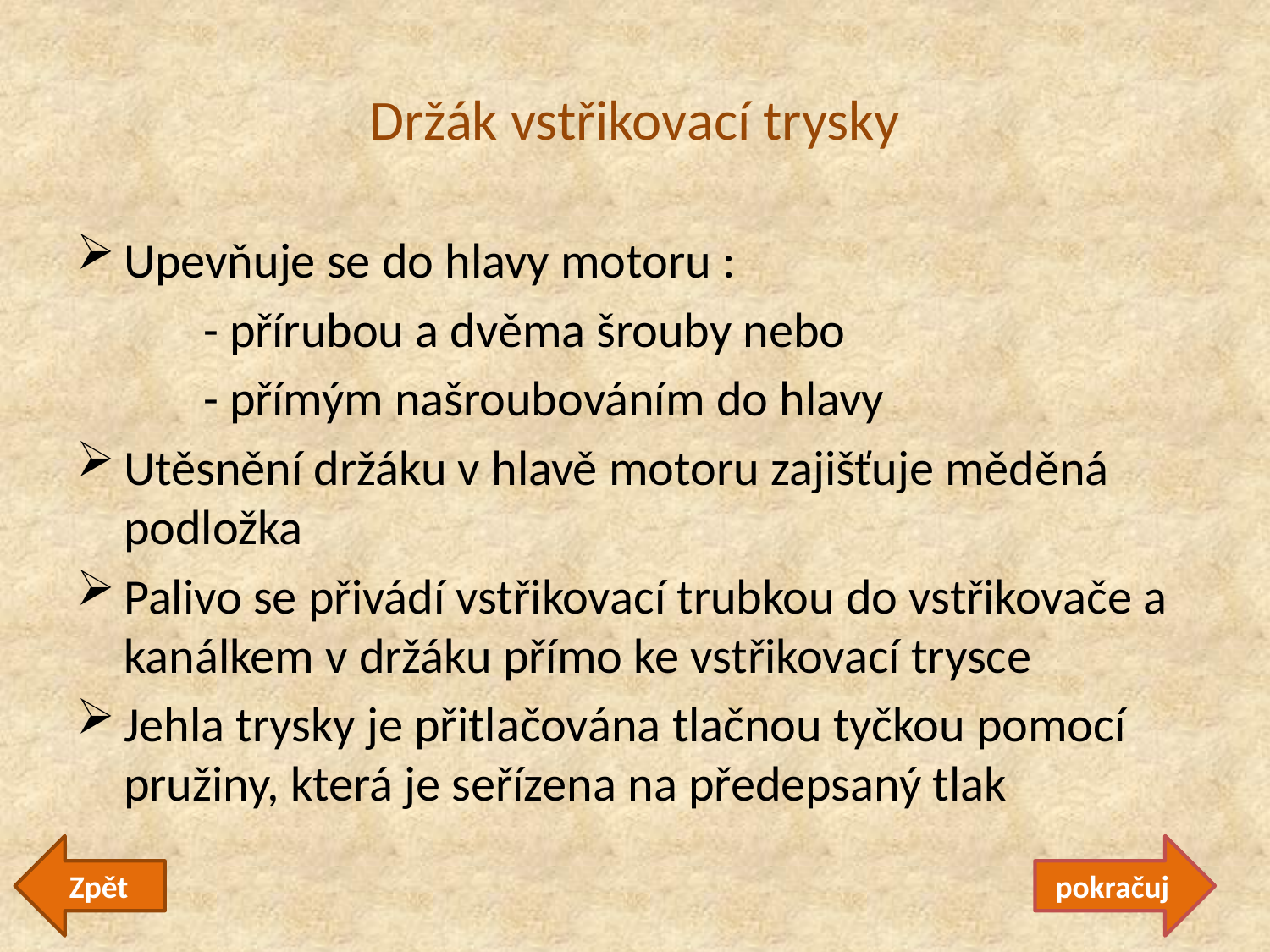

# Držák vstřikovací trysky
Upevňuje se do hlavy motoru :
	- přírubou a dvěma šrouby nebo
	- přímým našroubováním do hlavy
Utěsnění držáku v hlavě motoru zajišťuje měděná podložka
Palivo se přivádí vstřikovací trubkou do vstřikovače a  kanálkem v držáku přímo ke vstřikovací trysce
Jehla trysky je přitlačována tlačnou tyčkou pomocí pružiny, která je seřízena na předepsaný tlak

Zpět
pokračuj